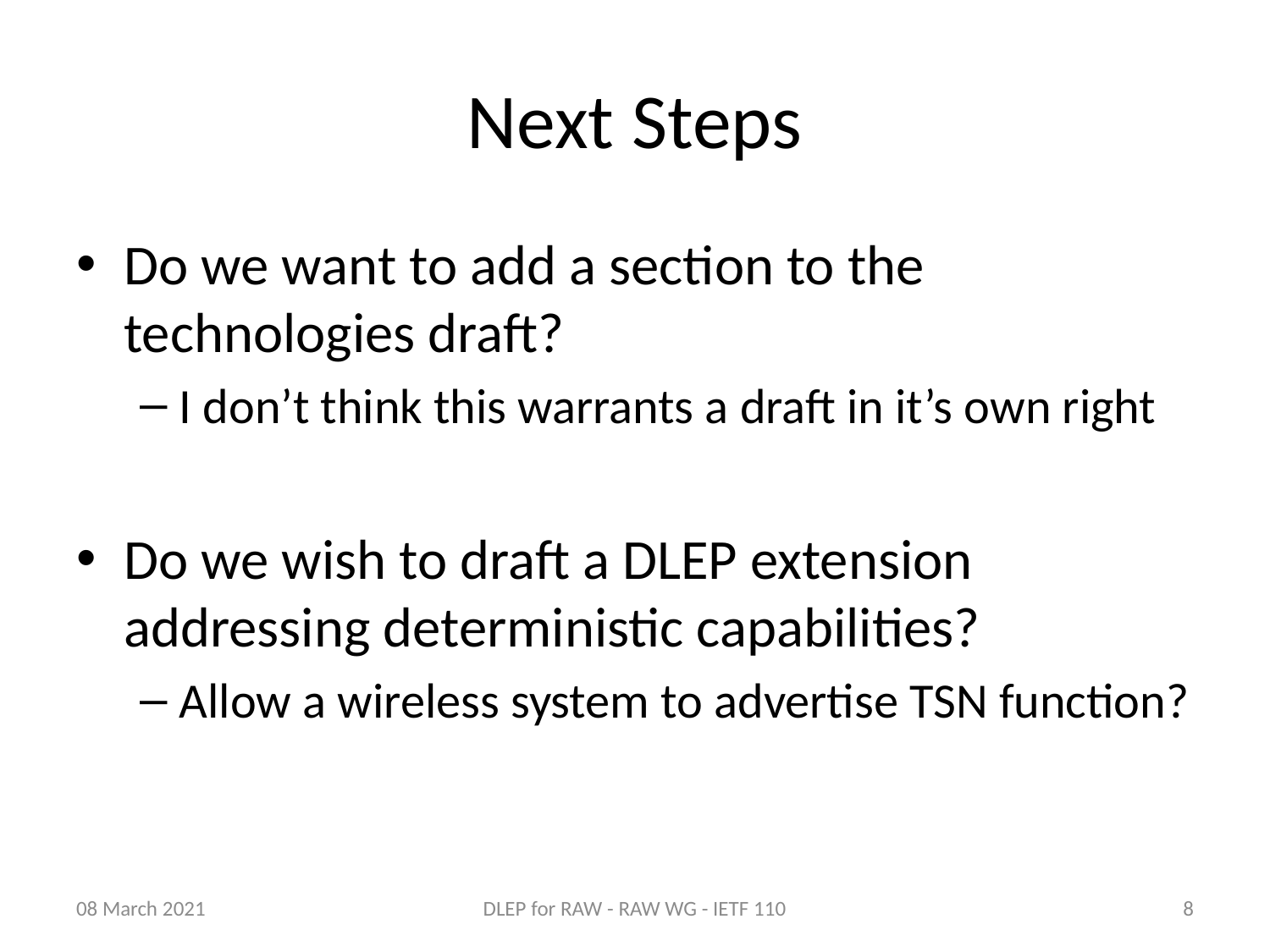

# Next Steps
Do we want to add a section to the technologies draft?
I don’t think this warrants a draft in it’s own right

Do we wish to draft a DLEP extension addressing deterministic capabilities?
Allow a wireless system to advertise TSN function?

08 March 2021
DLEP for RAW - RAW WG - IETF 110
8